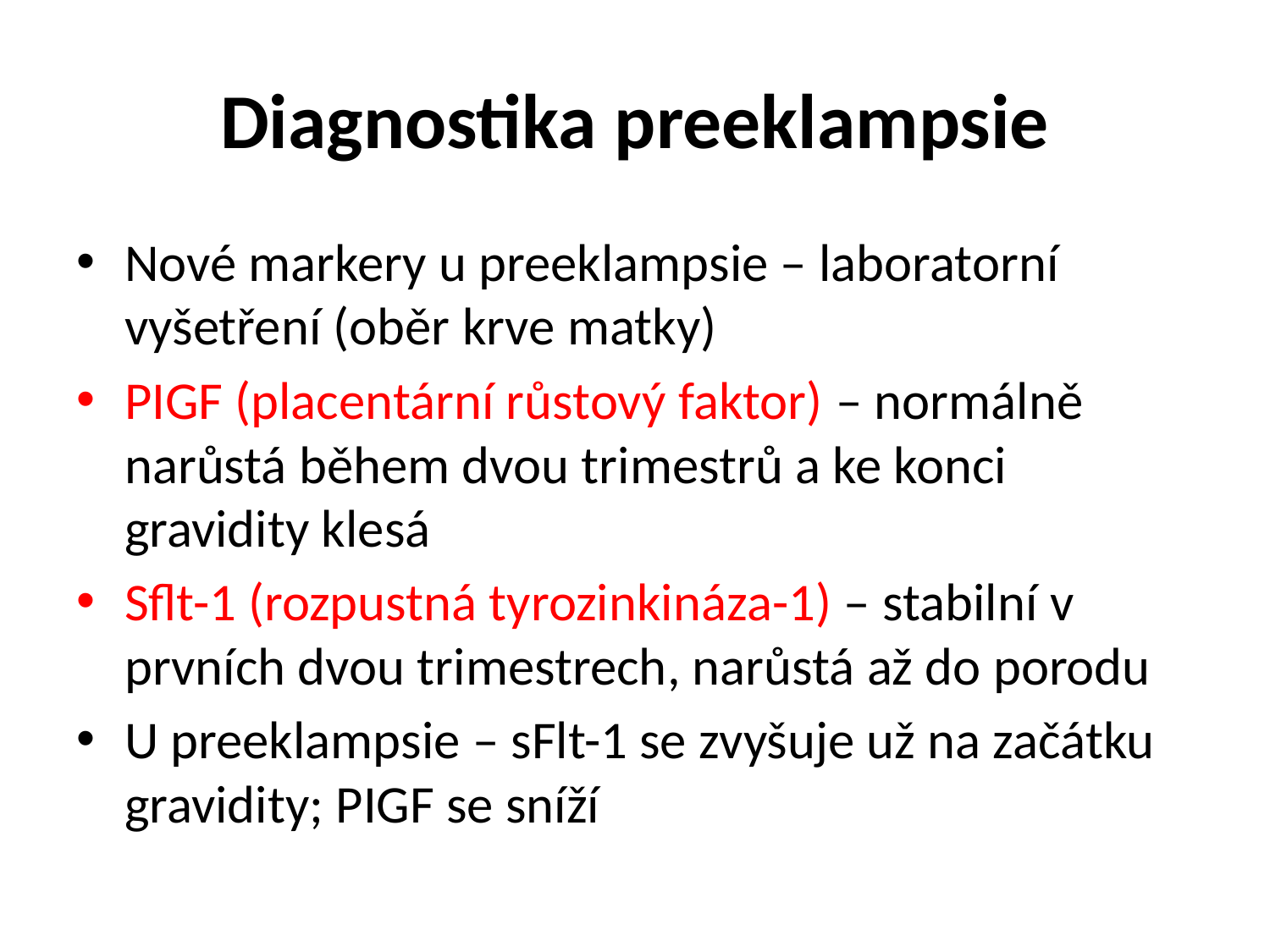

# Diagnostika preeklampsie
Nové markery u preeklampsie – laboratorní vyšetření (oběr krve matky)
PIGF (placentární růstový faktor) – normálně narůstá během dvou trimestrů a ke konci gravidity klesá
Sflt-1 (rozpustná tyrozinkináza-1) – stabilní v prvních dvou trimestrech, narůstá až do porodu
U preeklampsie – sFlt-1 se zvyšuje už na začátku gravidity; PIGF se sníží